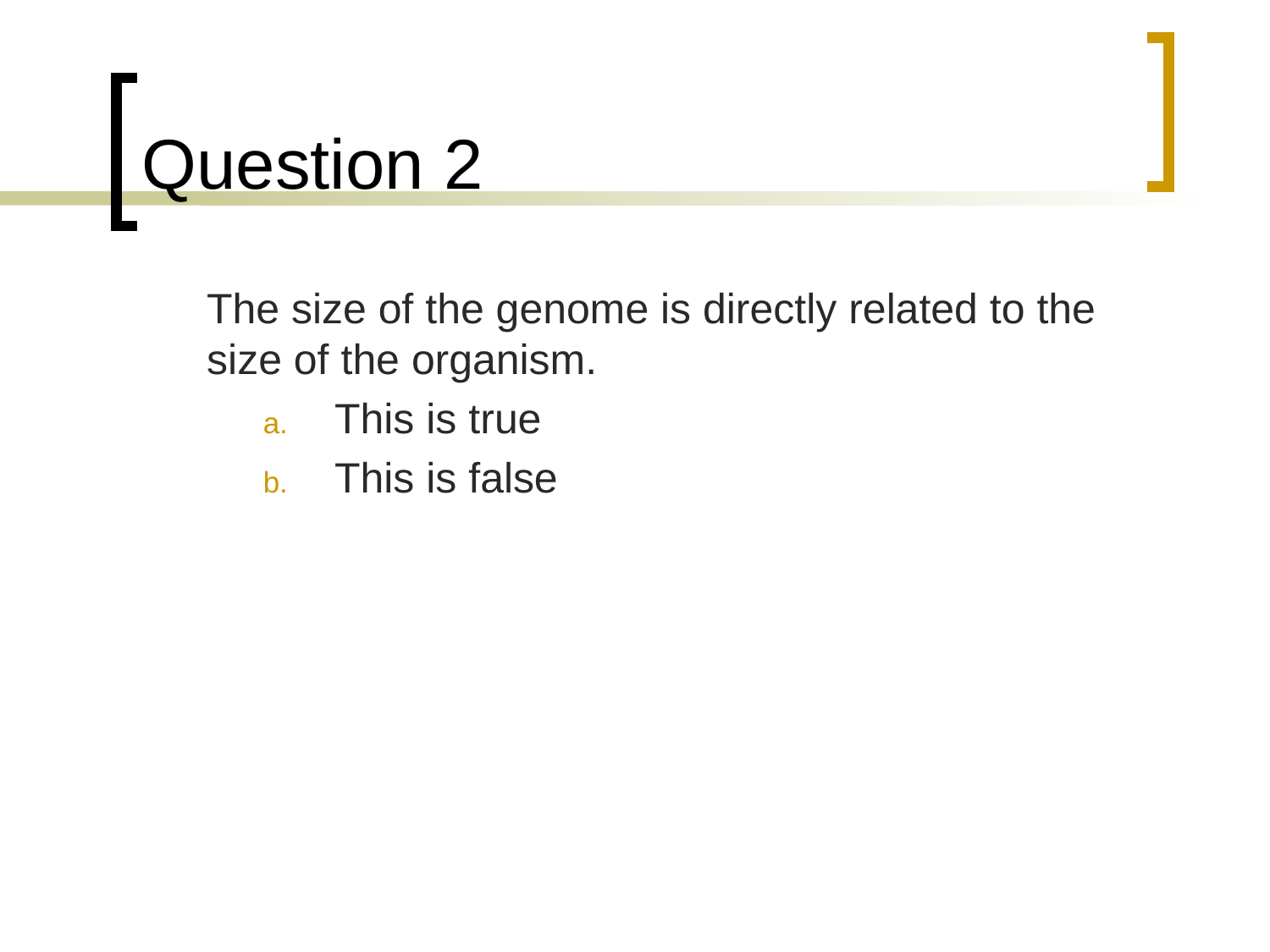

# Question 2
	The size of the genome is directly related to the size of the organism.
This is true
This is false